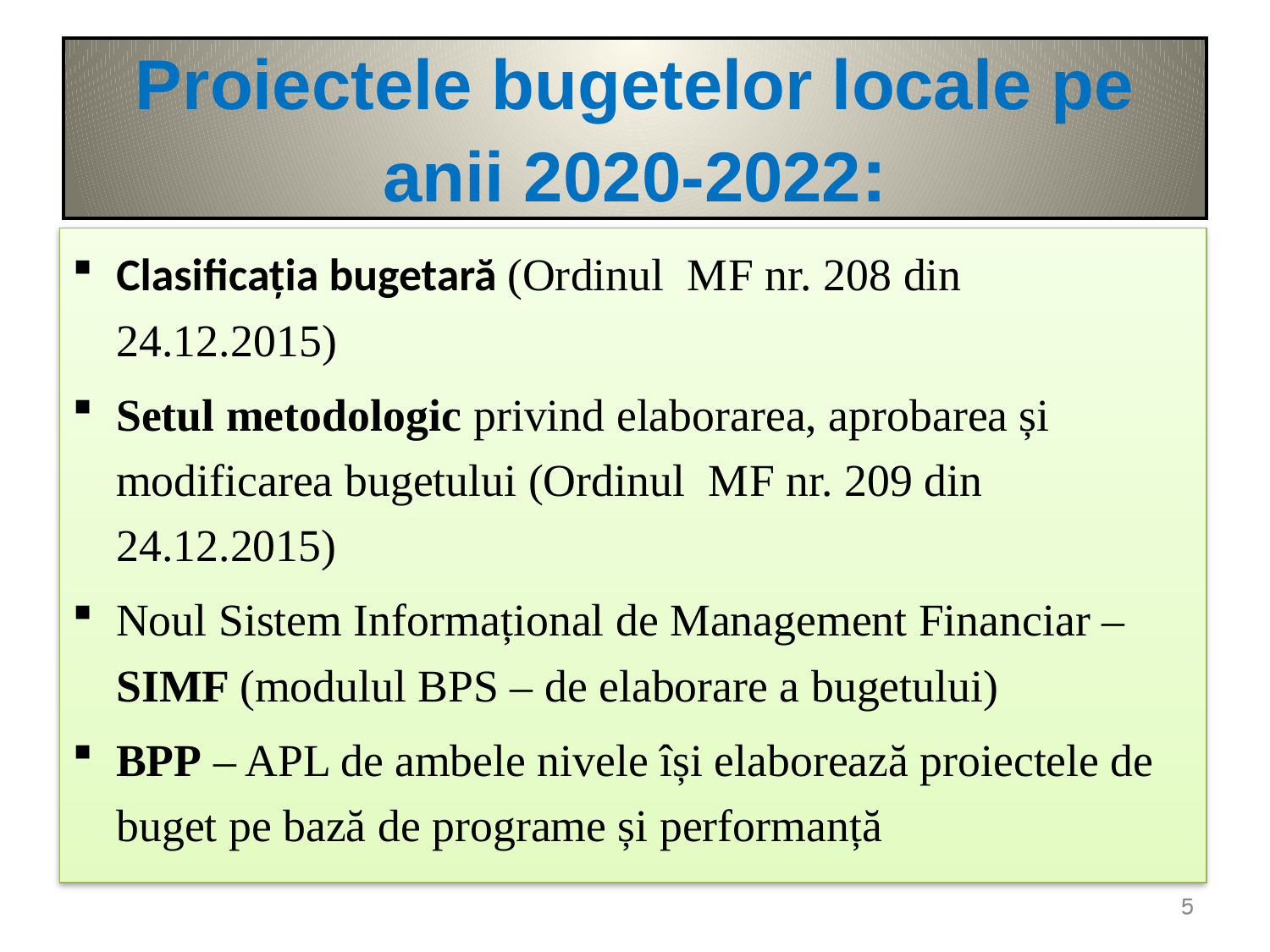

# Proiectele bugetelor locale pe anii 2020-2022:
Clasificația bugetară (Ordinul  MF nr. 208 din 24.12.2015)
Setul metodologic privind elaborarea, aprobarea și modificarea bugetului (Ordinul  MF nr. 209 din 24.12.2015)
Noul Sistem Informațional de Management Financiar – SIMF (modulul BPS – de elaborare a bugetului)
BPP – APL de ambele nivele își elaborează proiectele de buget pe bază de programe și performanță

5